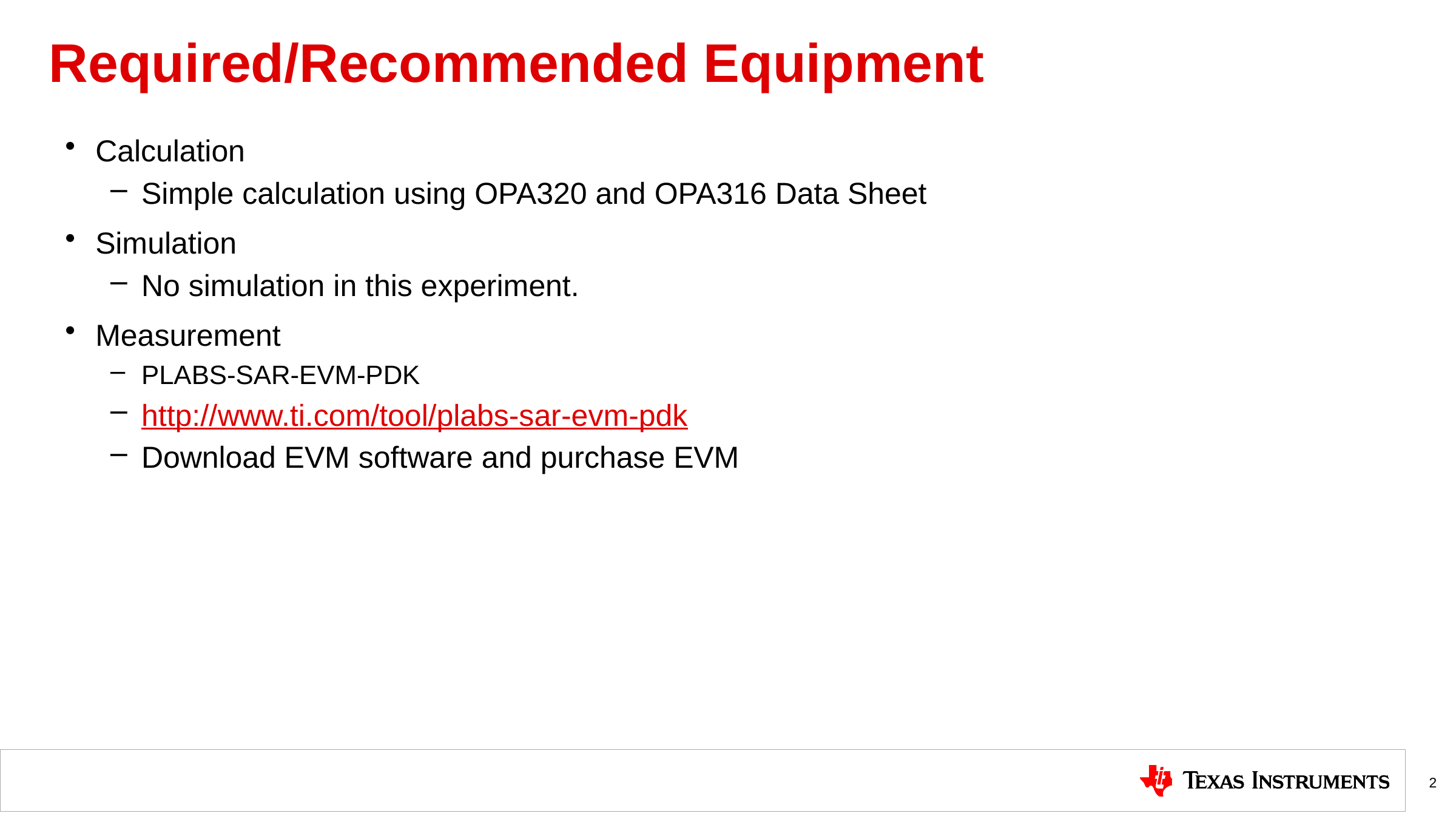

# Required/Recommended Equipment
Calculation
Simple calculation using OPA320 and OPA316 Data Sheet
Simulation
No simulation in this experiment.
Measurement
PLABS-SAR-EVM-PDK
http://www.ti.com/tool/plabs-sar-evm-pdk
Download EVM software and purchase EVM
2